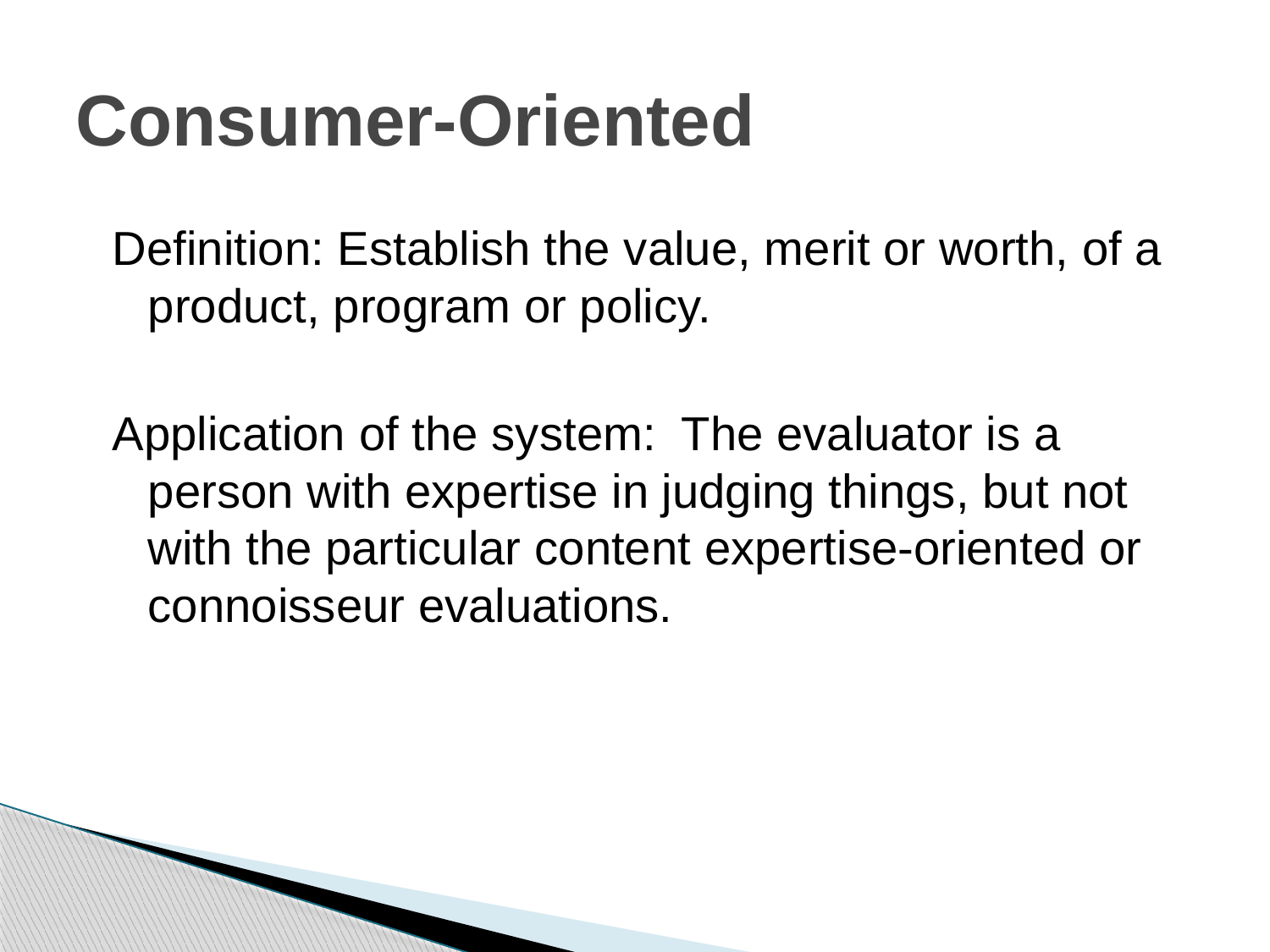

# Consumer-Oriented
Definition: Establish the value, merit or worth, of a product, program or policy.

Application of the system:  The evaluator is a person with expertise in judging things, but not with the particular content expertise-oriented or connoisseur evaluations.